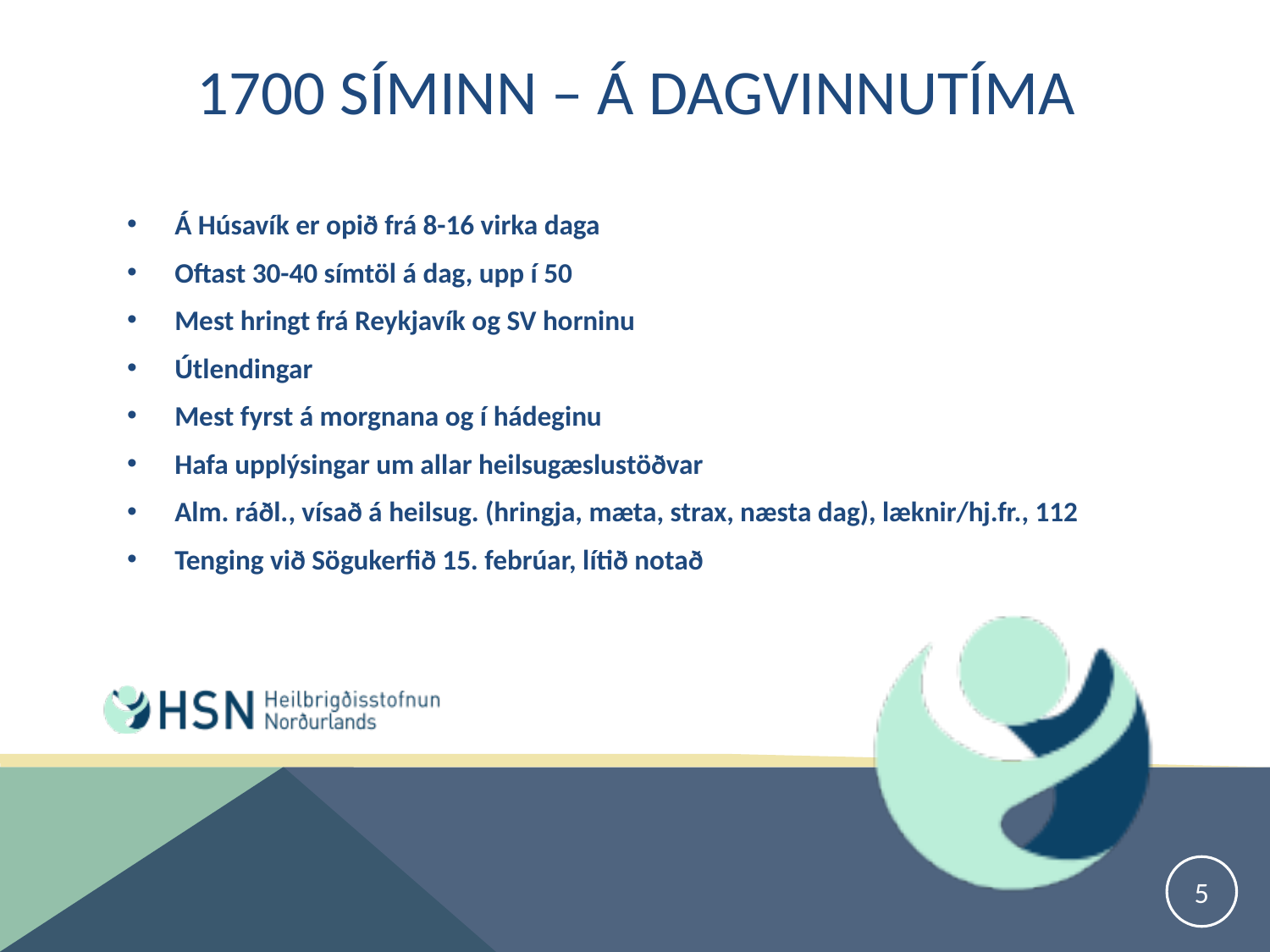

# 1700 síminn – á dagvinnutíma

Á Húsavík er opið frá 8-16 virka daga
Oftast 30-40 símtöl á dag, upp í 50
Mest hringt frá Reykjavík og SV horninu
Útlendingar
Mest fyrst á morgnana og í hádeginu
Hafa upplýsingar um allar heilsugæslustöðvar
Alm. ráðl., vísað á heilsug. (hringja, mæta, strax, næsta dag), læknir/hj.fr., 112
Tenging við Sögukerfið 15. febrúar, lítið notað

5